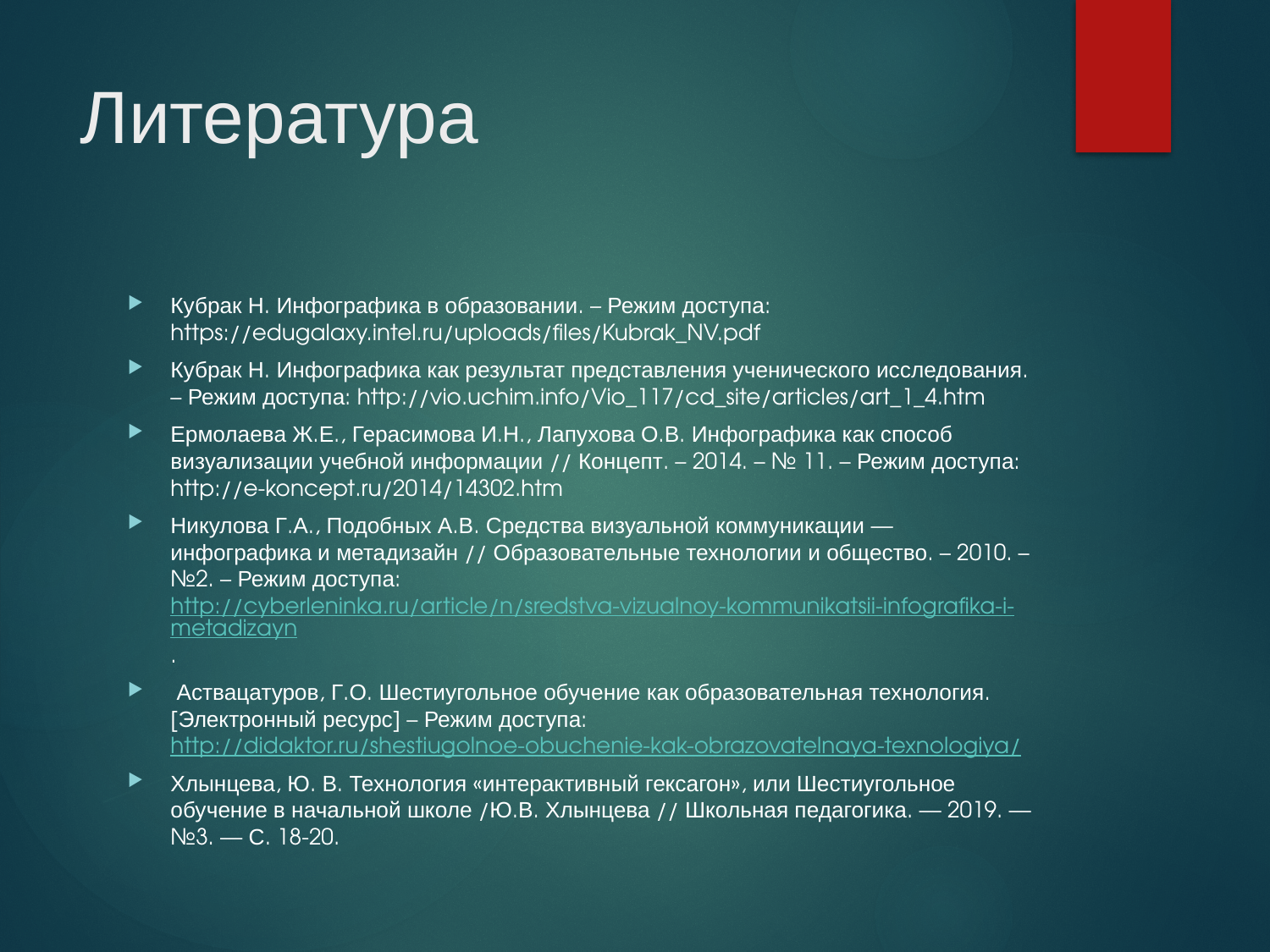

# Литература
Кубрак Н. Инфографика в образовании. – Режим доступа: https://edugalaxy.intel.ru/uploads/files/Kubrak_NV.pdf
Кубрак Н. Инфографика как результат представления ученического исследования. – Режим доступа: http://vio.uchim.info/Vio_117/cd_site/articles/art_1_4.htm
Ермолаева Ж.Е., Герасимова И.Н., Лапухова О.В. Инфографика как способ визуализации учебной информации // Концепт. – 2014. – № 11. – Режим доступа: http://e-koncept.ru/2014/14302.htm
Никулова Г.А., Подобных А.В. Средства визуальной коммуникации — инфографика и метадизайн // Образовательные технологии и общество. – 2010. – №2. – Режим доступа: http://cyberleninka.ru/article/n/sredstva-vizualnoy-kommunikatsii-infografika-i-metadizayn.
 Аствацатуров, Г.О. Шестиугольное обучение как образовательная технология. [Электронный ресурс] – Режим доступа: http://didaktor.ru/shestiugolnoe-obuchenie-kak-obrazovatelnaya-texnologiya/
Хлынцева, Ю. В. Технология «интерактивный гексагон», или Шестиугольное обучение в начальной школе /Ю.В. Хлынцева // Школьная педагогика. — 2019. — №3. — С. 18-20.